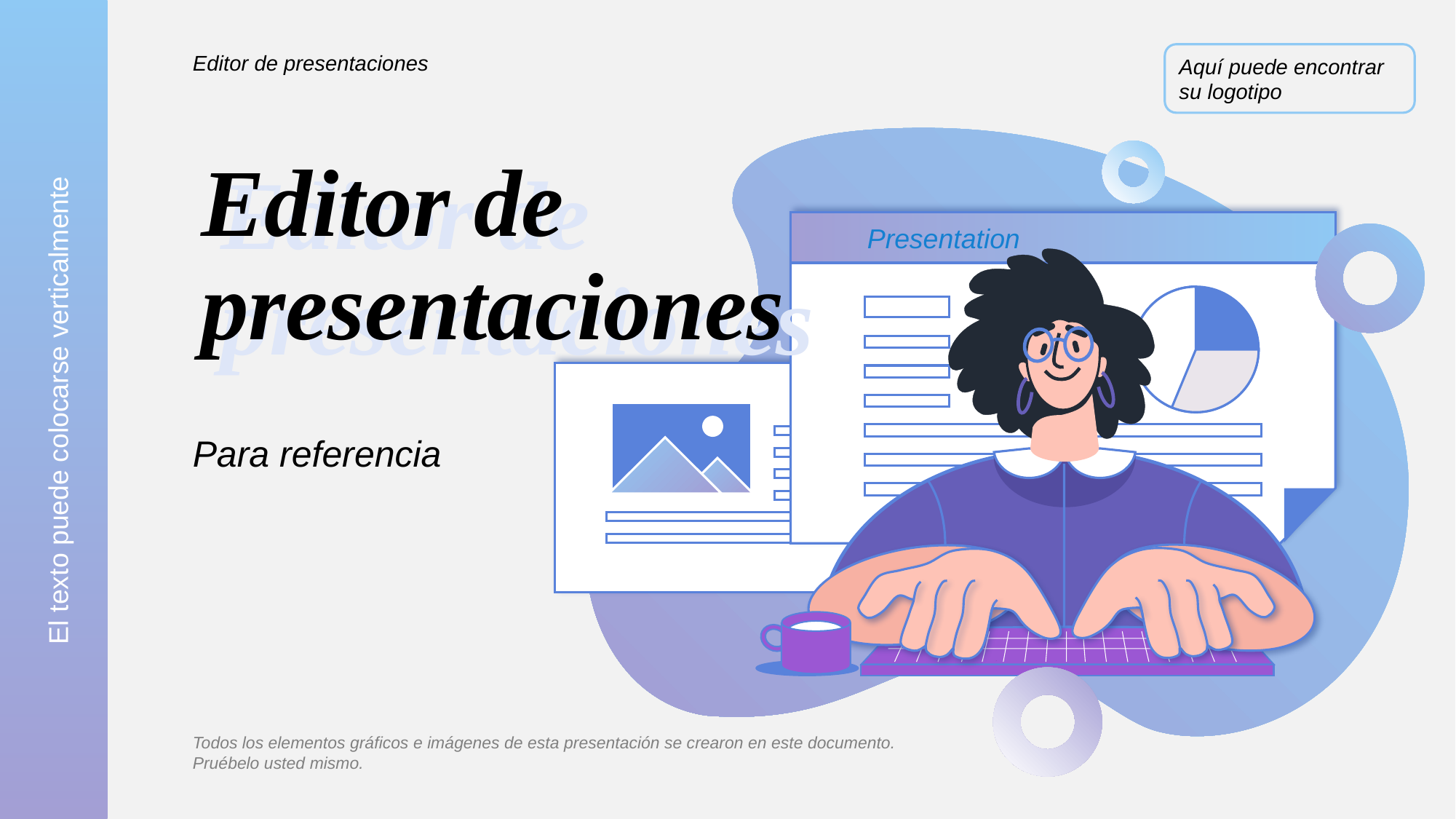

El texto puede colocarse verticalmente
Editor de presentaciones
Aquí puede encontrar su logotipo

# Editor de presentaciones
Editor de presentaciones

Presentation

Para referencia

Todos los elementos gráficos e imágenes de esta presentación se crearon en este documento.
Pruébelo usted mismo.
1